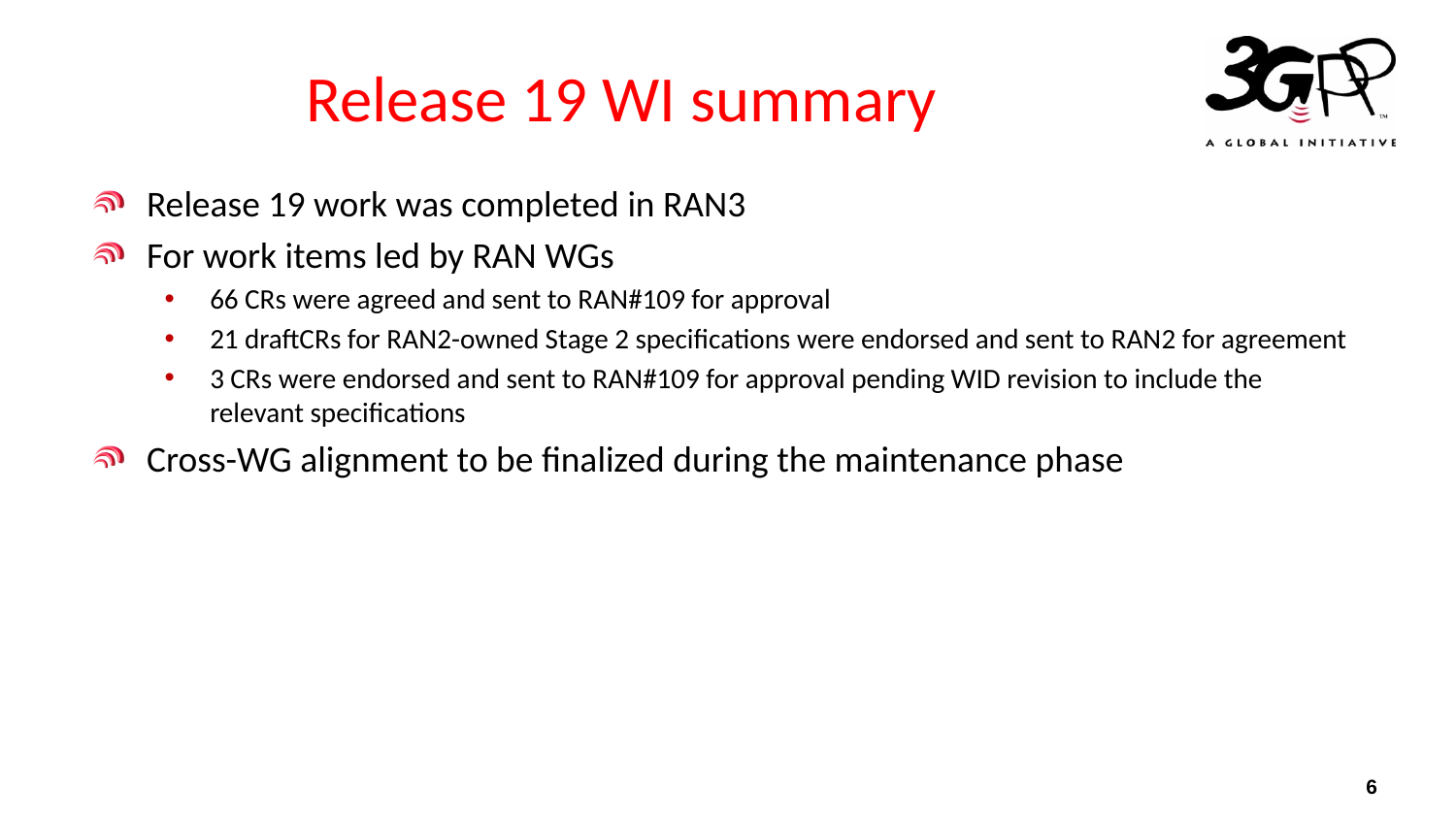

# Release 19 WI summary
Release 19 work was completed in RAN3
For work items led by RAN WGs
66 CRs were agreed and sent to RAN#109 for approval
21 draftCRs for RAN2-owned Stage 2 specifications were endorsed and sent to RAN2 for agreement
3 CRs were endorsed and sent to RAN#109 for approval pending WID revision to include the relevant specifications
Cross-WG alignment to be finalized during the maintenance phase